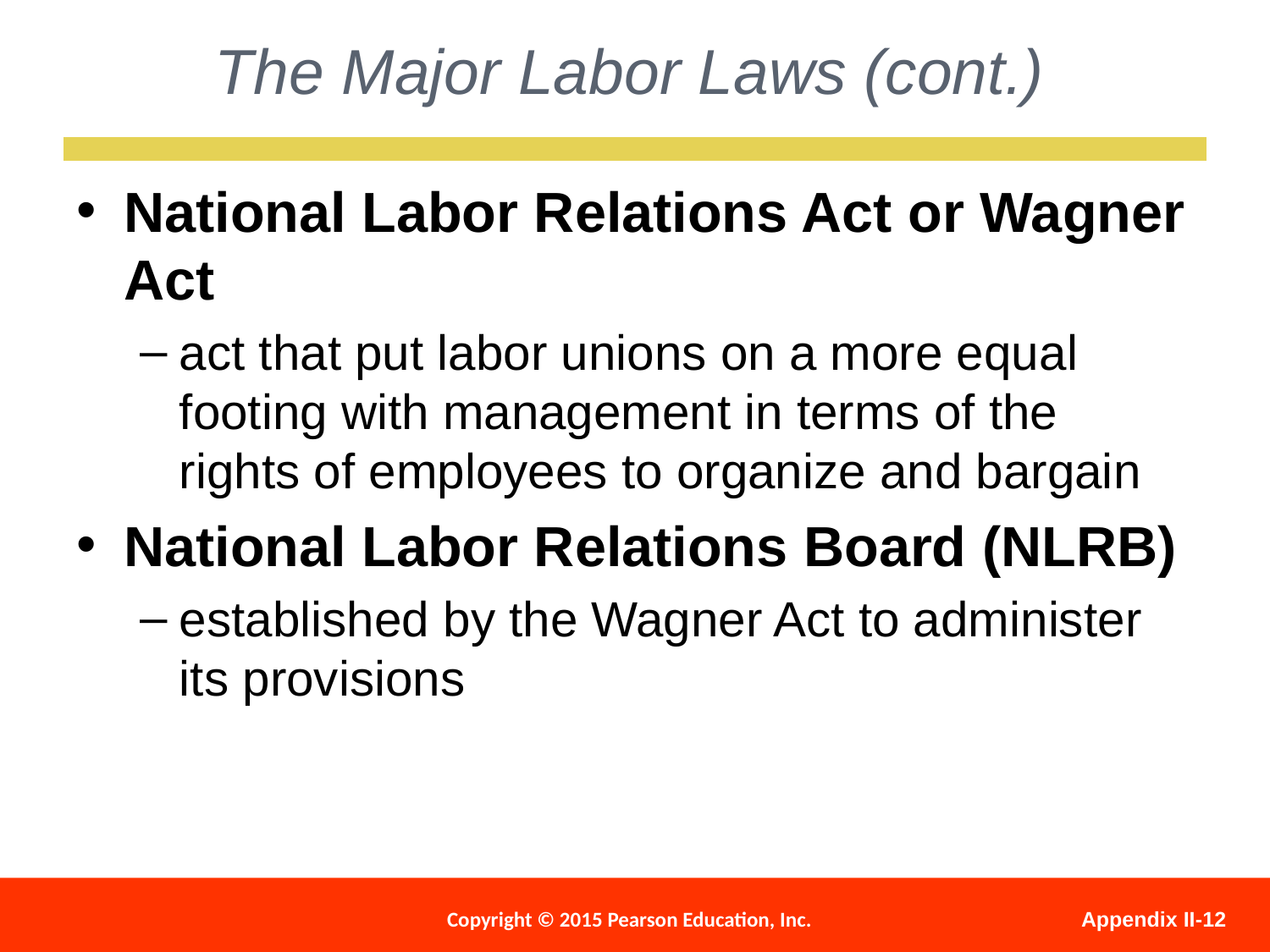

The Major Labor Laws (cont.)
National Labor Relations Act or Wagner Act
act that put labor unions on a more equal footing with management in terms of the rights of employees to organize and bargain
National Labor Relations Board (NLRB)
established by the Wagner Act to administer its provisions